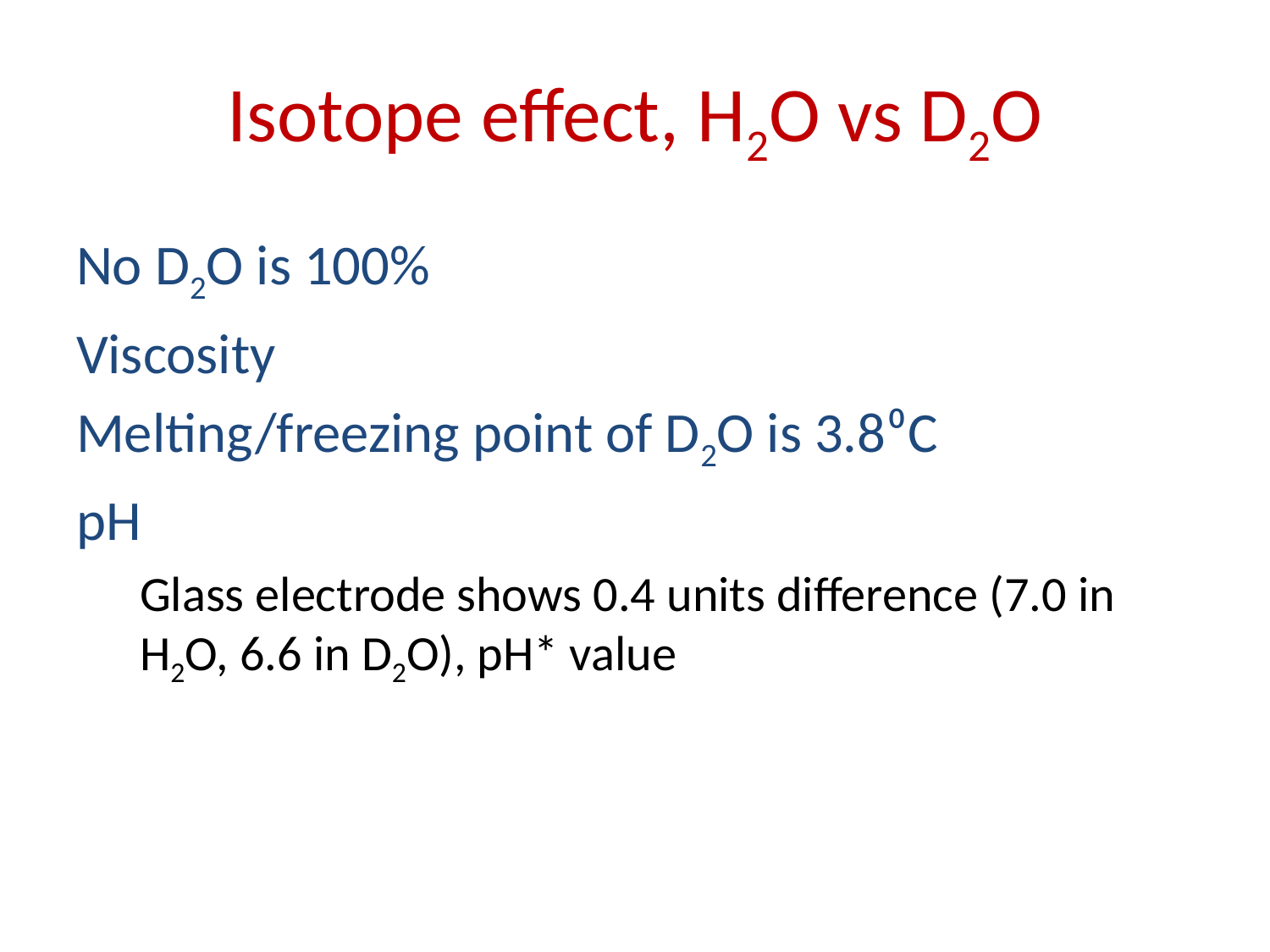

# Isotope effect, H2O vs D2O
No D2O is 100%
Viscosity
Melting/freezing point of D2O is 3.8⁰C
pH
Glass electrode shows 0.4 units difference (7.0 in H2O, 6.6 in D2O), pH* value